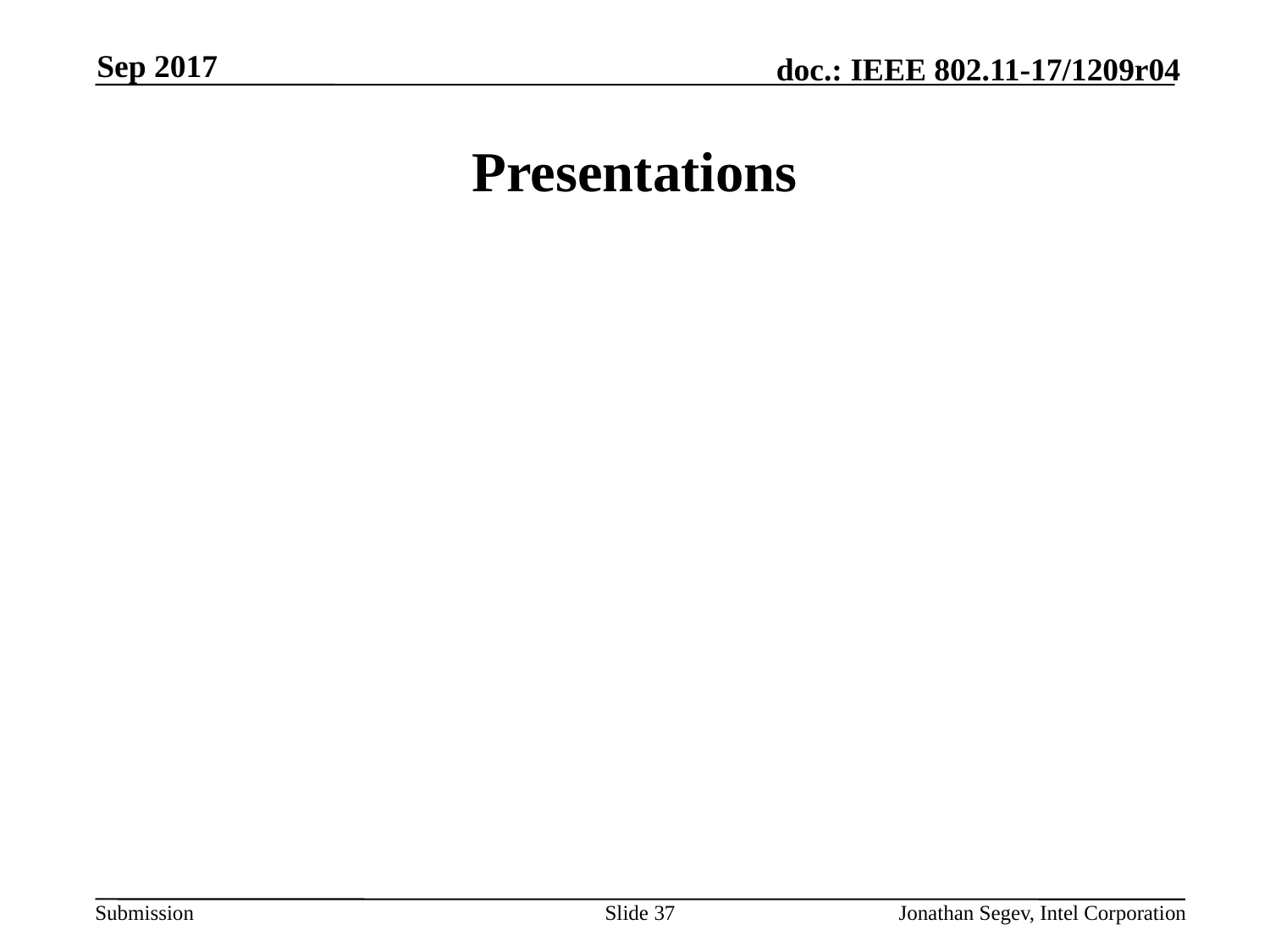

Sep 2017
# Presentations

Slide 37
Jonathan Segev, Intel Corporation